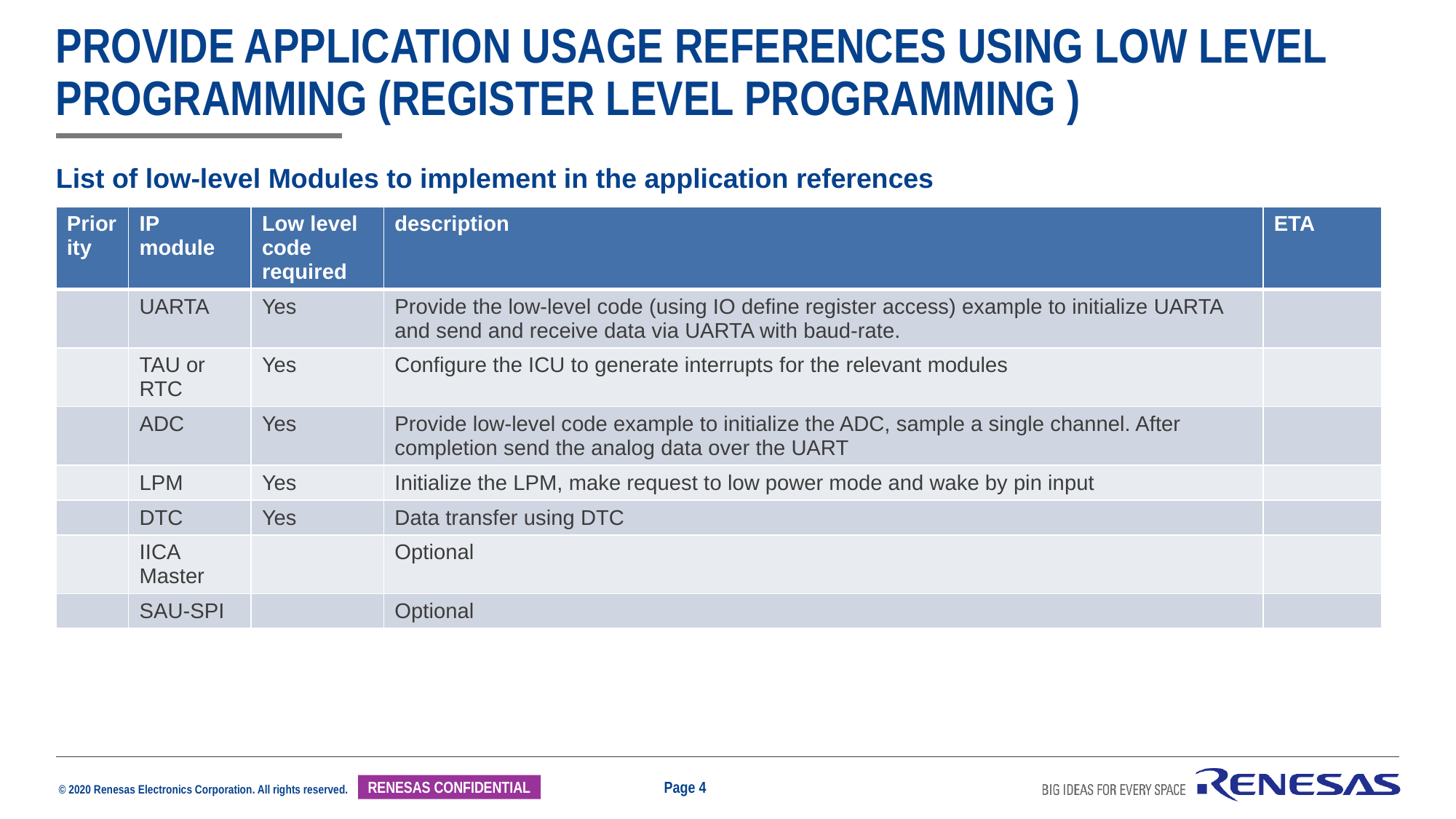

# Provide Application usage references using low level programming (register level programming )
List of low-level Modules to implement in the application references
| Priority | IP module | Low level code required | description | ETA |
| --- | --- | --- | --- | --- |
|  | UARTA | Yes | Provide the low-level code (using IO define register access) example to initialize UARTA and send and receive data via UARTA with baud-rate. |  |
|  | TAU or RTC | Yes | Configure the ICU to generate interrupts for the relevant modules |  |
|  | ADC | Yes | Provide low-level code example to initialize the ADC, sample a single channel. After completion send the analog data over the UART |  |
|  | LPM | Yes | Initialize the LPM, make request to low power mode and wake by pin input |  |
|  | DTC | Yes | Data transfer using DTC |  |
|  | IICA Master |  | Optional |  |
|  | SAU-SPI |  | Optional |  |